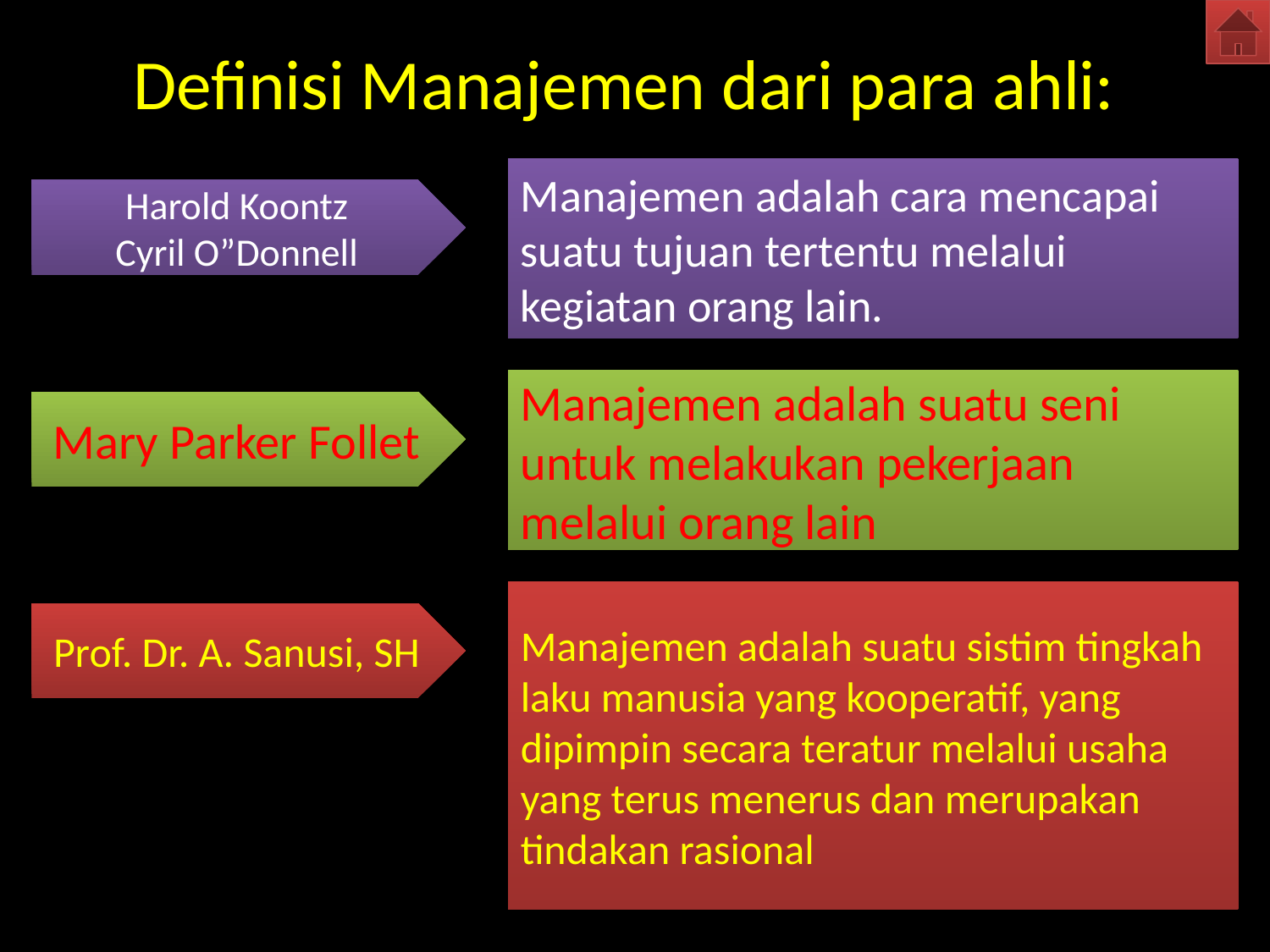

# Definisi Manajemen dari para ahli:
Manajemen adalah cara mencapai suatu tujuan tertentu melalui kegiatan orang lain.
Harold Koontz
Cyril O”Donnell
Manajemen adalah suatu seni untuk melakukan pekerjaan melalui orang lain
Mary Parker Follet
Manajemen adalah suatu sistim tingkah laku manusia yang kooperatif, yang dipimpin secara teratur melalui usaha yang terus menerus dan merupakan tindakan rasional
Prof. Dr. A. Sanusi, SH